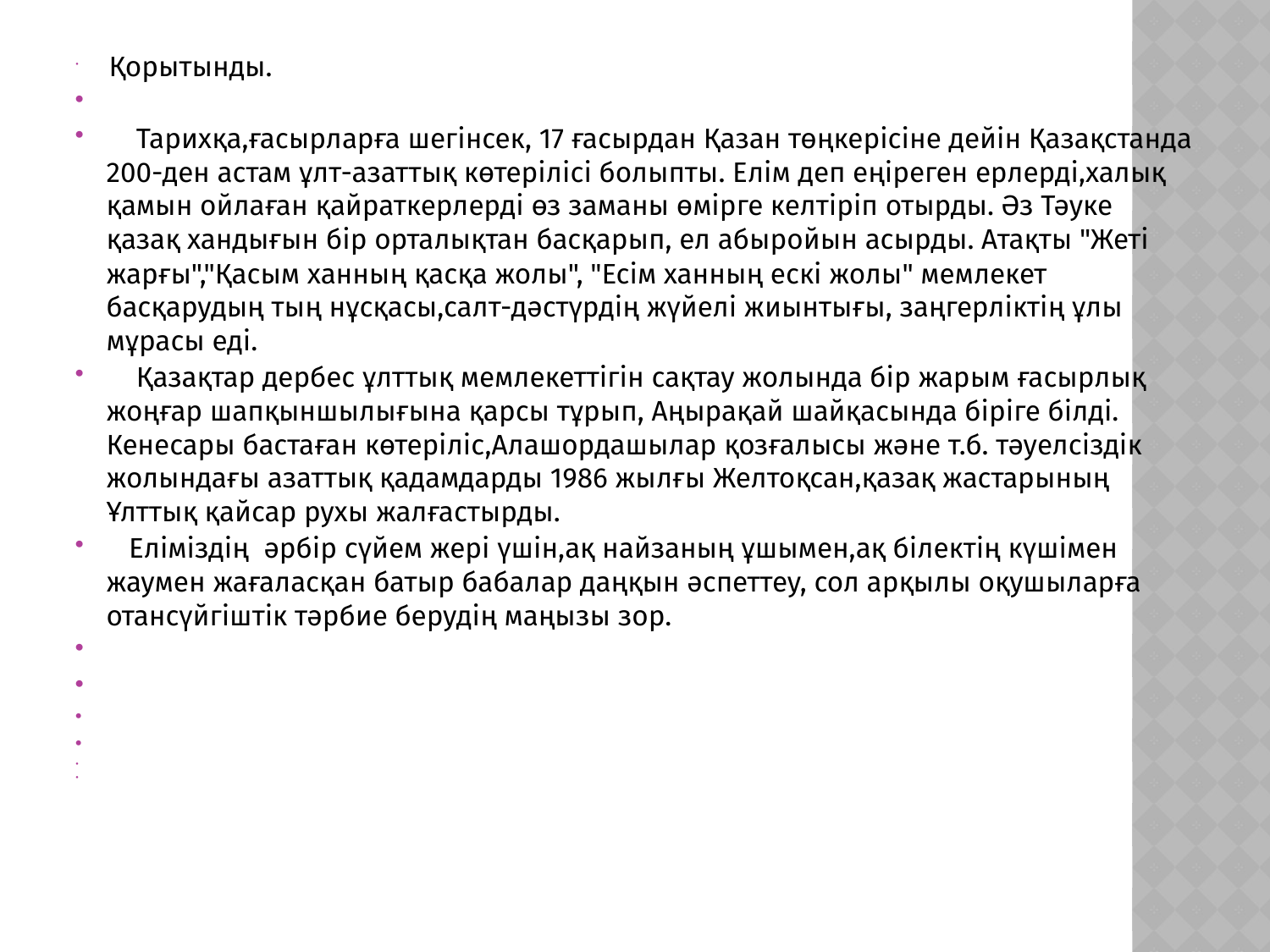

Қорытынды.

    Тарихқа,ғасырларға шегінсек, 17 ғасырдан Қазан төңкерісіне дейін Қазақстанда 200-ден астам ұлт-азаттық көтерілісі болыпты. Елім деп еңіреген ерлерді,халық қамын ойлаған қайраткерлерді өз заманы өмірге келтіріп отырды. Әз Тәуке қазақ хандығын бір орталықтан басқарып, ел абыройын асырды. Атақты "Жеті жарғы","Қасым ханның қасқа жолы", "Есім ханның ескі жолы" мемлекет басқарудың тың нұсқасы,салт-дәстүрдің жүйелі жиынтығы, заңгерліктің ұлы мұрасы еді.
    Қазақтар дербес ұлттық мемлекеттігін сақтау жолында бір жарым ғасырлық жоңғар шапқыншылығына қарсы тұрып, Аңырақай шайқасында біріге білді. Кенесары бастаған көтеріліс,Алашордашылар қозғалысы және т.б. тәуелсіздік жолындағы азаттық қадамдарды 1986 жылғы Желтоқсан,қазақ жастарының Ұлттық қайсар рухы жалғастырды.
   Еліміздің  әрбір сүйем жері үшін,ақ найзаның ұшымен,ақ білектің күшімен жаумен жағаласқан батыр бабалар даңқын әспеттеу, сол арқылы оқушыларға отансүйгіштік тәрбие берудің маңызы зор.